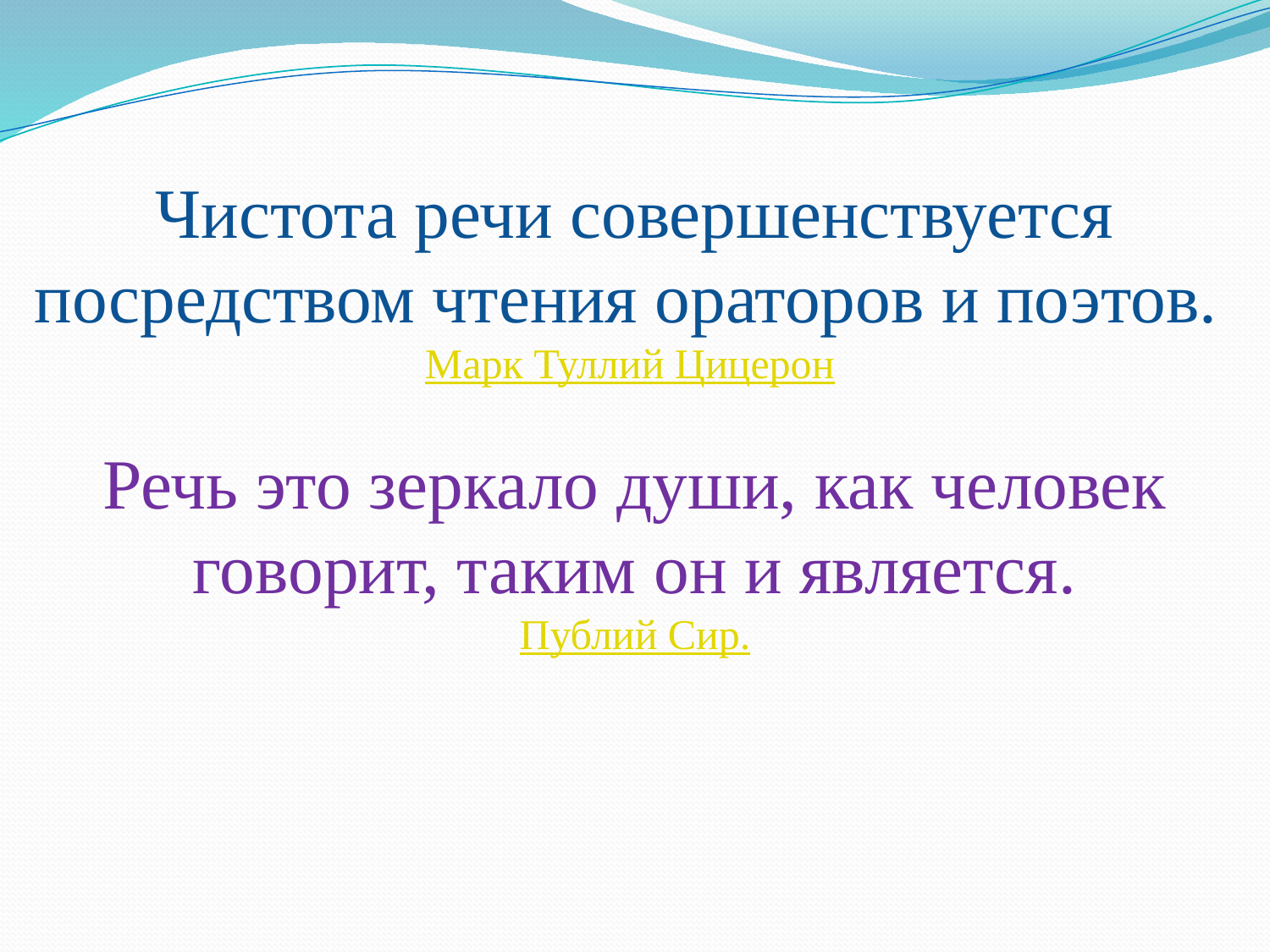

Чистота речи совершенствуется посредством чтения ораторов и поэтов. Марк Туллий Цицерон

Речь это зеркало души, как человек говорит, таким он и является.
Публий Сир.